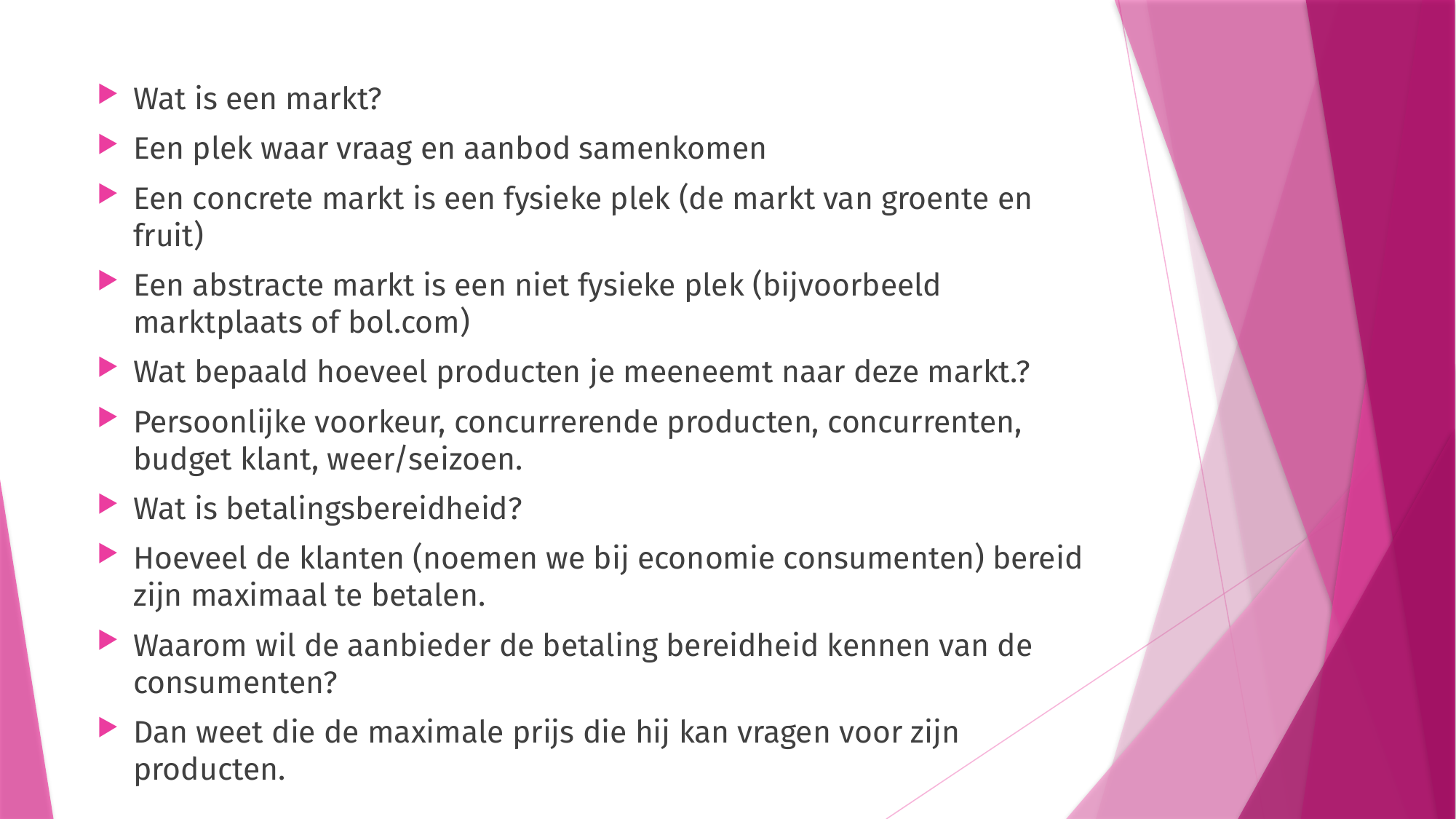

Wat is een markt?
Een plek waar vraag en aanbod samenkomen
Een concrete markt is een fysieke plek (de markt van groente en fruit)
Een abstracte markt is een niet fysieke plek (bijvoorbeeld marktplaats of bol.com)
Wat bepaald hoeveel producten je meeneemt naar deze markt.?
Persoonlijke voorkeur, concurrerende producten, concurrenten, budget klant, weer/seizoen.
Wat is betalingsbereidheid?
Hoeveel de klanten (noemen we bij economie consumenten) bereid zijn maximaal te betalen.
Waarom wil de aanbieder de betaling bereidheid kennen van de consumenten?
Dan weet die de maximale prijs die hij kan vragen voor zijn producten.